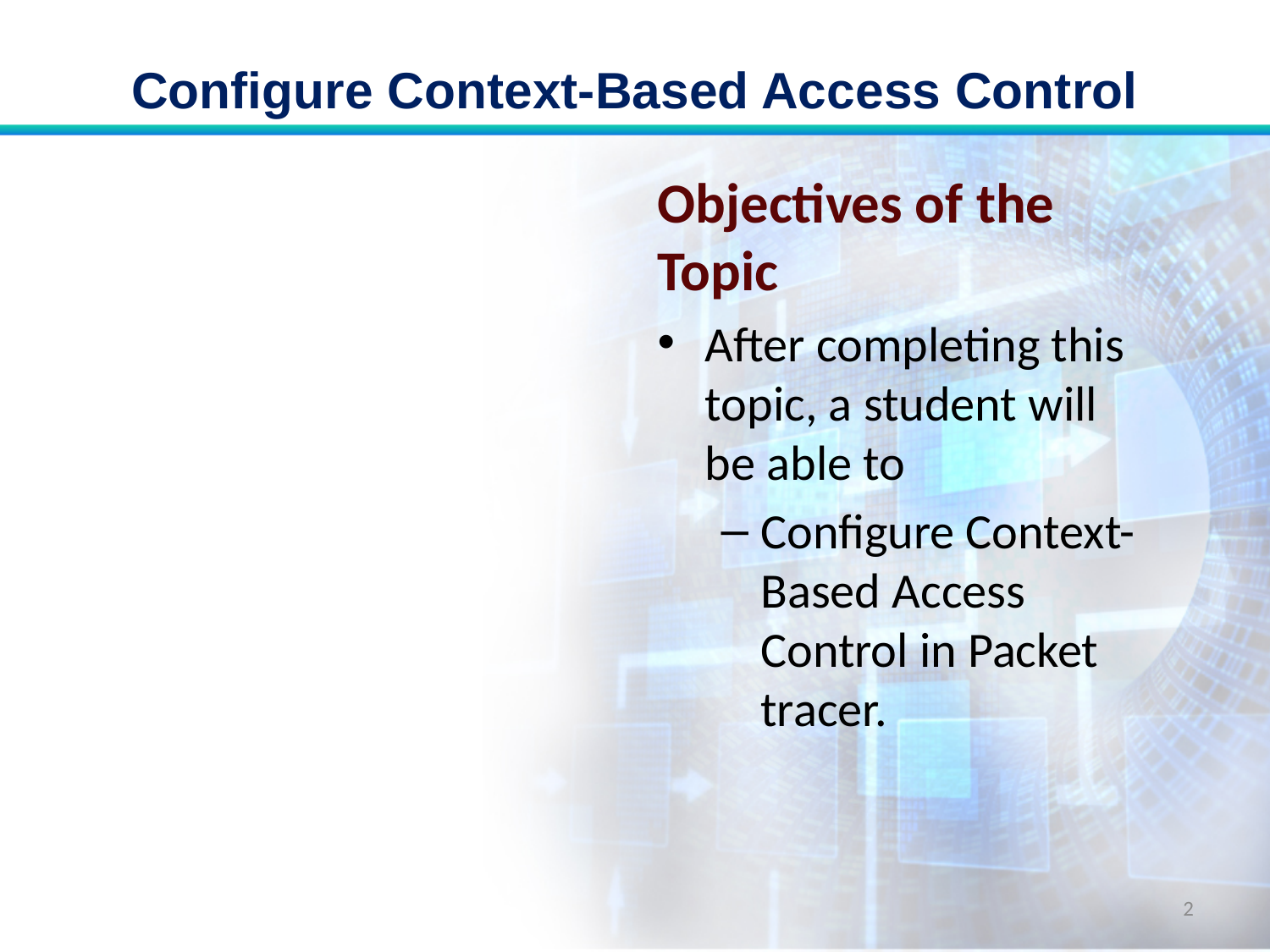

# Configure Context-Based Access Control
Objectives of the Topic
After completing this topic, a student will be able to
Configure Context-Based Access Control in Packet tracer.
2